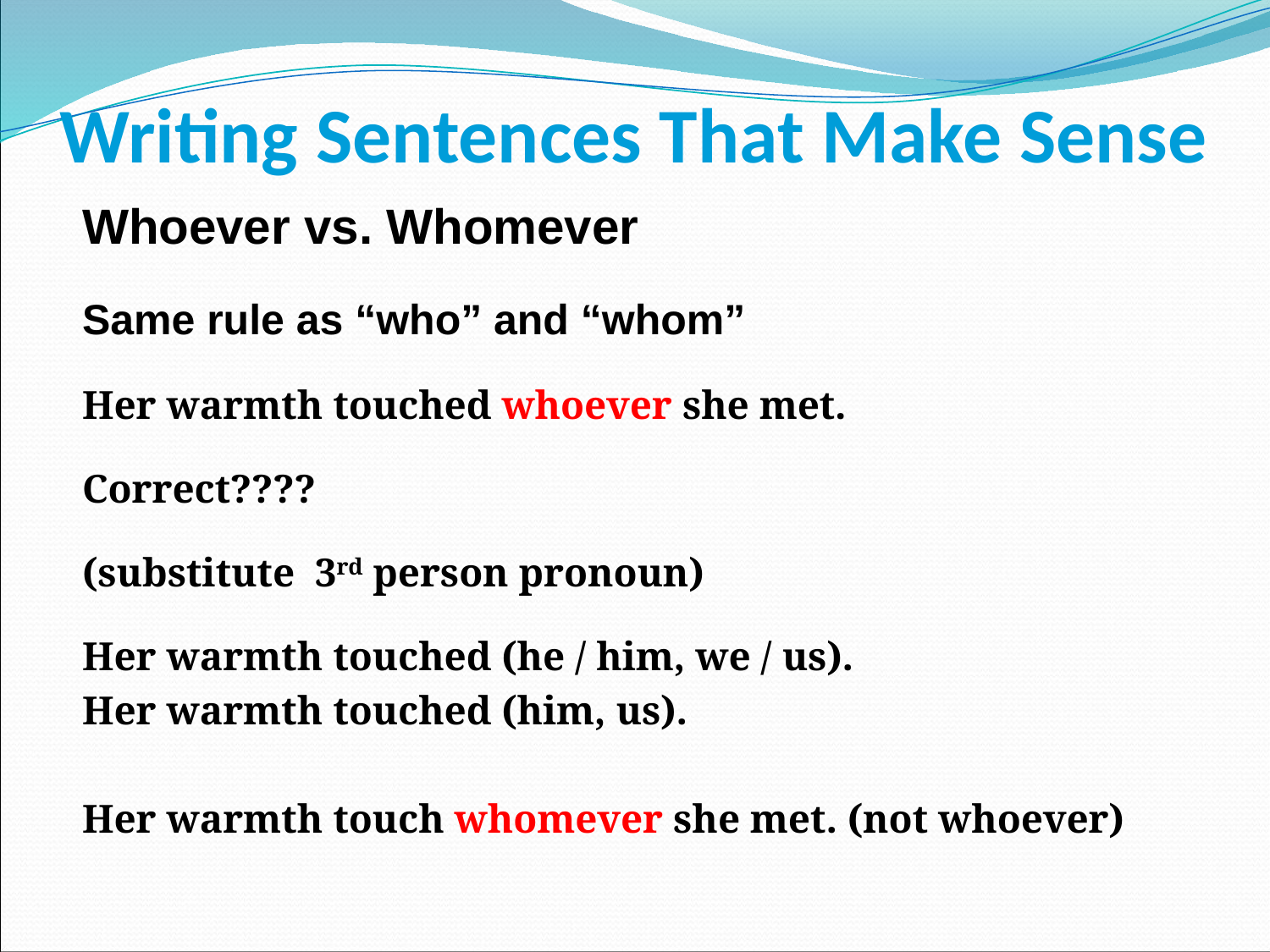

# Writing Sentences That Make Sense
Whoever vs. Whomever

Same rule as “who” and “whom”

Her warmth touched whoever she met.

Correct????

(substitute  3rd person pronoun)

Her warmth touched (he / him, we / us).
Her warmth touched (him, us).

Her warmth touch whomever she met. (not whoever)